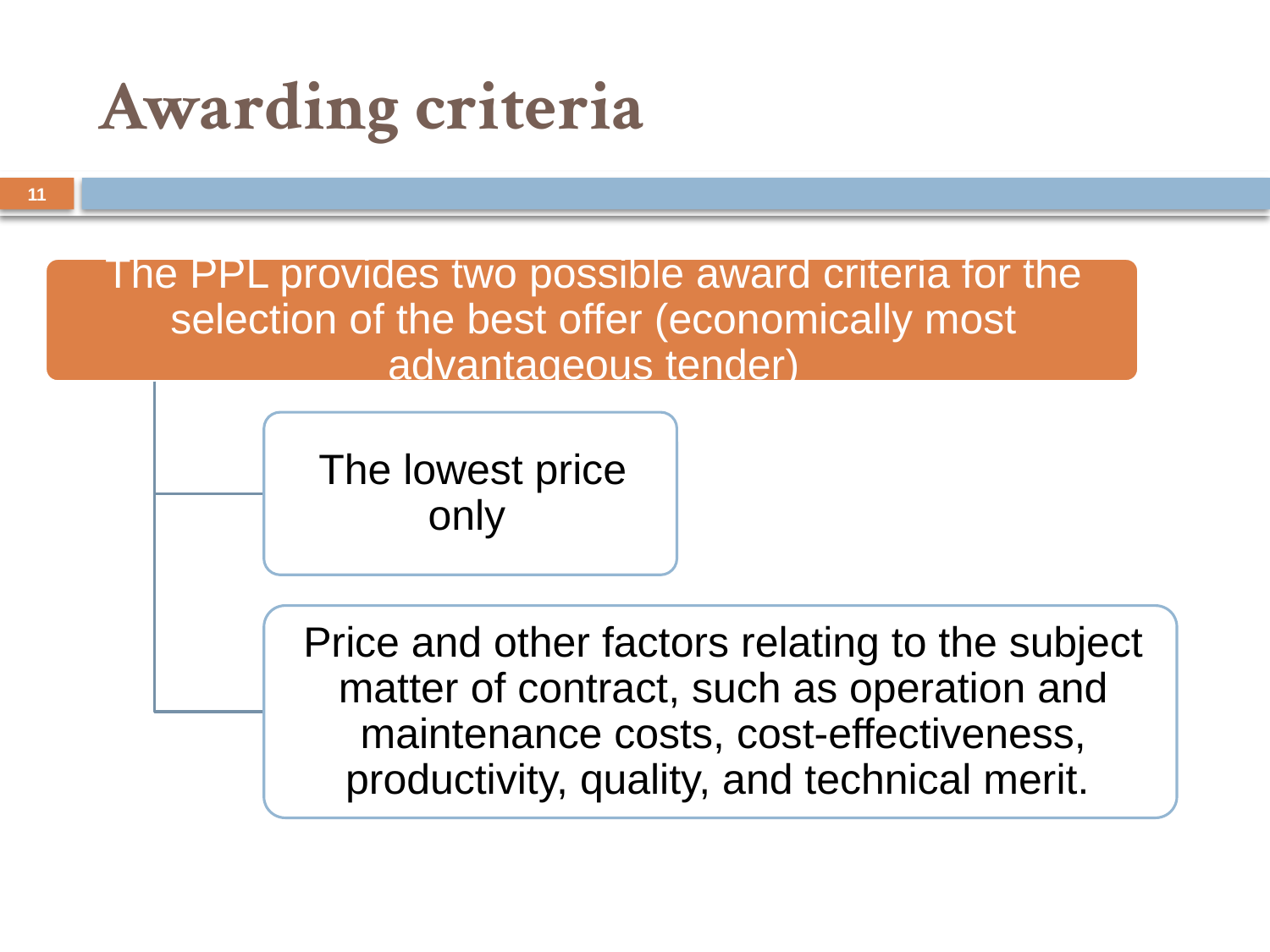

# Awarding criteria
11
The PPL provides two possible award criteria for the selection of the best offer (economically most advantageous tender)
The lowest price only
Price and other factors relating to the subject matter of contract, such as operation and maintenance costs, cost-effectiveness, productivity, quality, and technical merit.